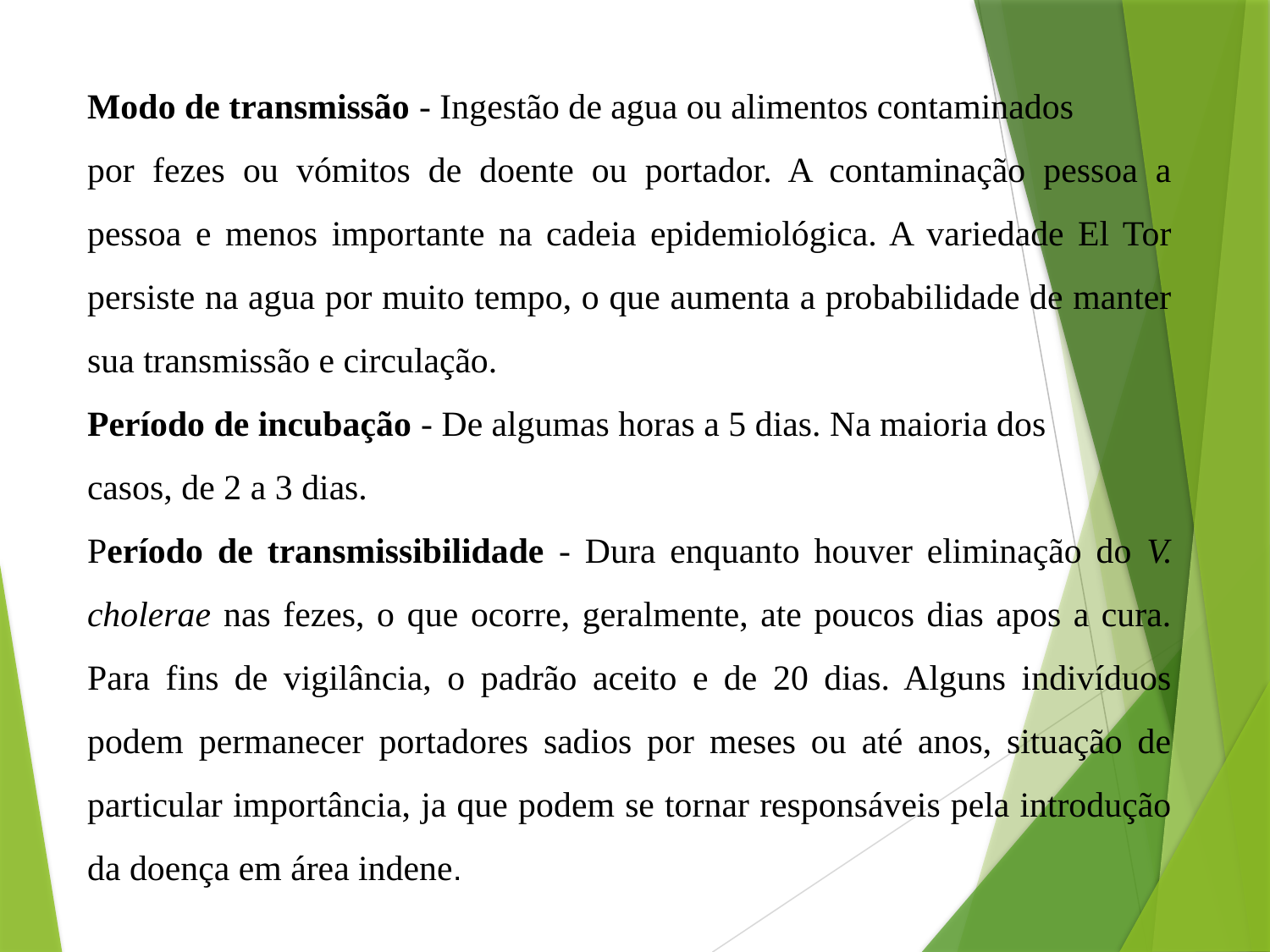

Modo de transmissão - Ingestão de agua ou alimentos contaminados
por fezes ou vómitos de doente ou portador. A contaminação pessoa a pessoa e menos importante na cadeia epidemiológica. A variedade El Tor persiste na agua por muito tempo, o que aumenta a probabilidade de manter sua transmissão e circulação.
Período de incubação - De algumas horas a 5 dias. Na maioria dos
casos, de 2 a 3 dias.
Período de transmissibilidade - Dura enquanto houver eliminação do V. cholerae nas fezes, o que ocorre, geralmente, ate poucos dias apos a cura. Para fins de vigilância, o padrão aceito e de 20 dias. Alguns indivíduos podem permanecer portadores sadios por meses ou até anos, situação de particular importância, ja que podem se tornar responsáveis pela introdução da doença em área indene.